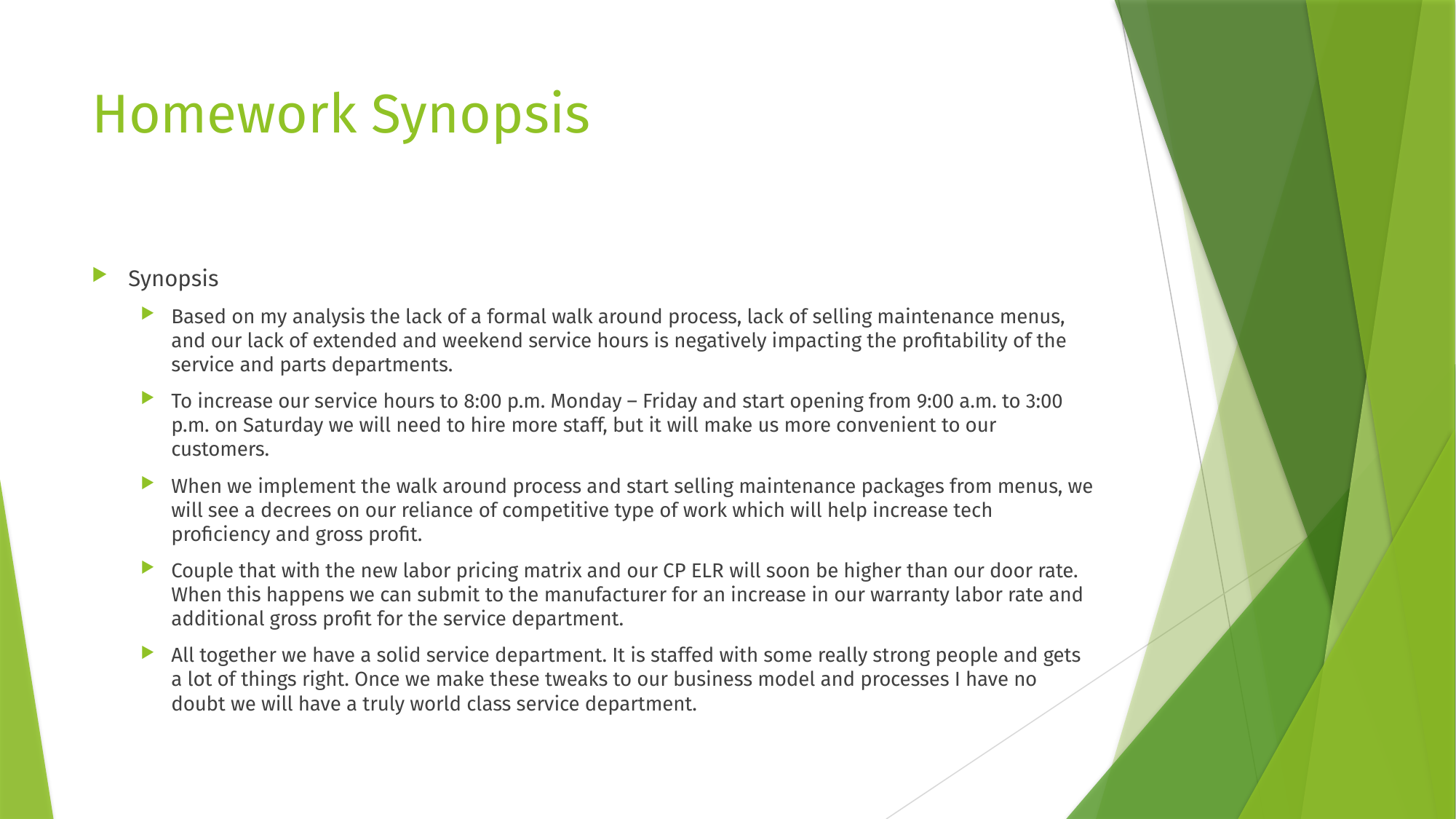

# Homework Synopsis
Synopsis
Based on my analysis the lack of a formal walk around process, lack of selling maintenance menus, and our lack of extended and weekend service hours is negatively impacting the profitability of the service and parts departments.
To increase our service hours to 8:00 p.m. Monday – Friday and start opening from 9:00 a.m. to 3:00 p.m. on Saturday we will need to hire more staff, but it will make us more convenient to our customers.
When we implement the walk around process and start selling maintenance packages from menus, we will see a decrees on our reliance of competitive type of work which will help increase tech proficiency and gross profit.
Couple that with the new labor pricing matrix and our CP ELR will soon be higher than our door rate. When this happens we can submit to the manufacturer for an increase in our warranty labor rate and additional gross profit for the service department.
All together we have a solid service department. It is staffed with some really strong people and gets a lot of things right. Once we make these tweaks to our business model and processes I have no doubt we will have a truly world class service department.